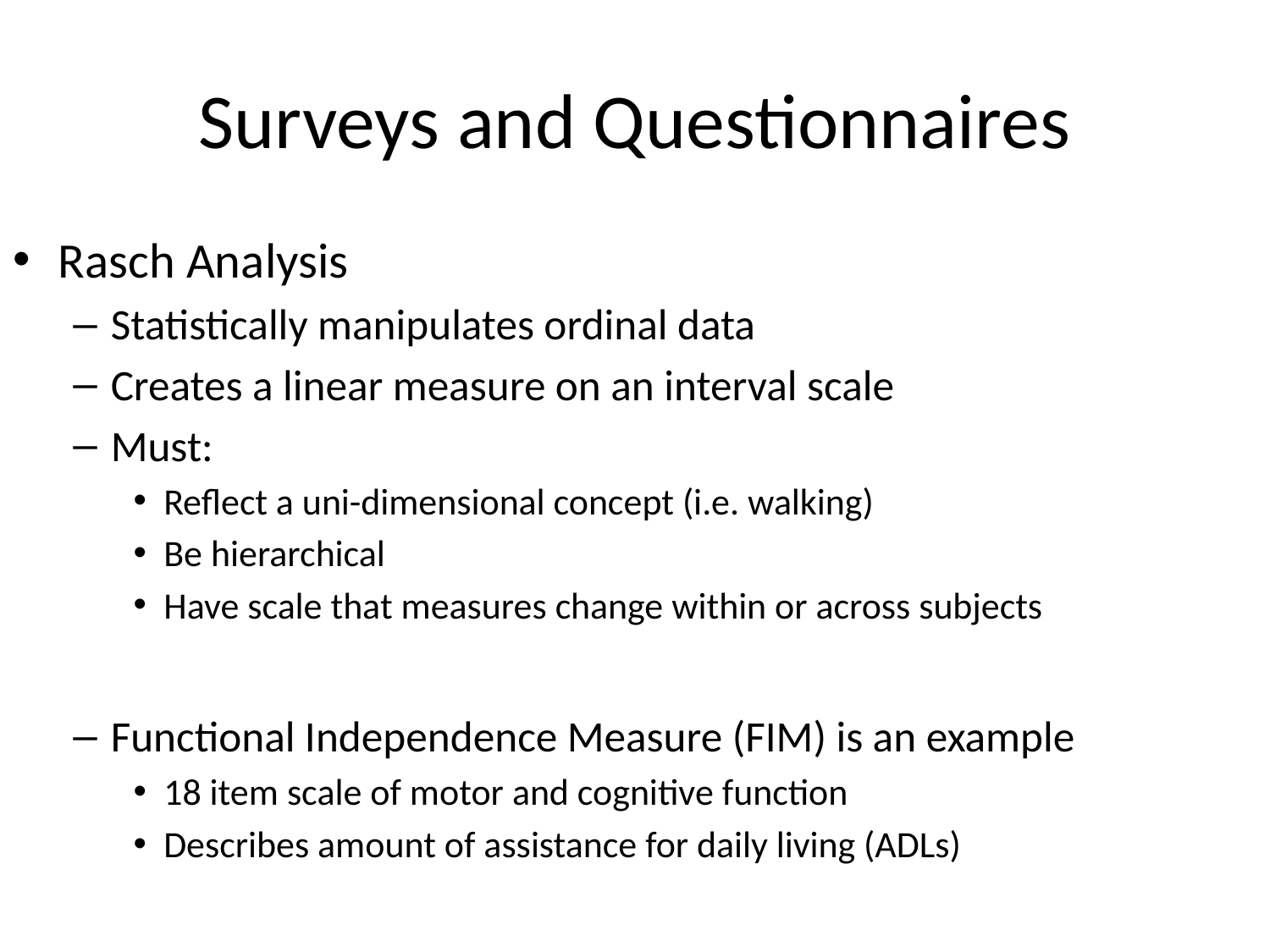

# Surveys and Questionnaires
Rasch Analysis
Statistically manipulates ordinal data
Creates a linear measure on an interval scale
Must:
Reflect a uni-dimensional concept (i.e. walking)
Be hierarchical
Have scale that measures change within or across subjects

Functional Independence Measure (FIM) is an example
18 item scale of motor and cognitive function
Describes amount of assistance for daily living (ADLs)